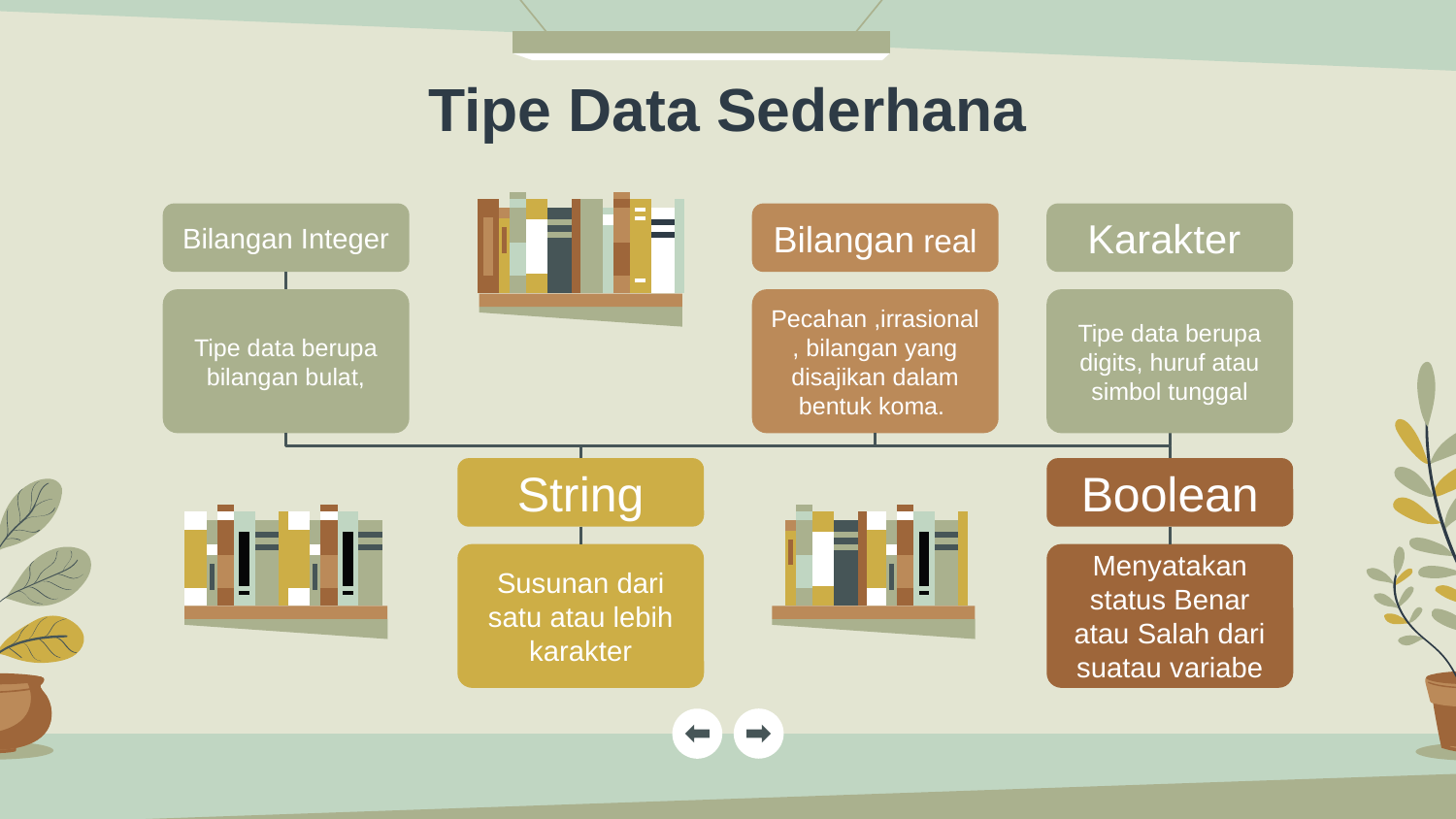

# Tipe Data Sederhana

Bilangan Integer
Bilangan real
Karakter
Tipe data berupa bilangan bulat,
Pecahan ,irrasional, bilangan yang disajikan dalam bentuk koma.
Tipe data berupa digits, huruf atau simbol tunggal
String
Boolean

Susunan dari satu atau lebih karakter
Menyatakan status Benar atau Salah dari suatau variabe